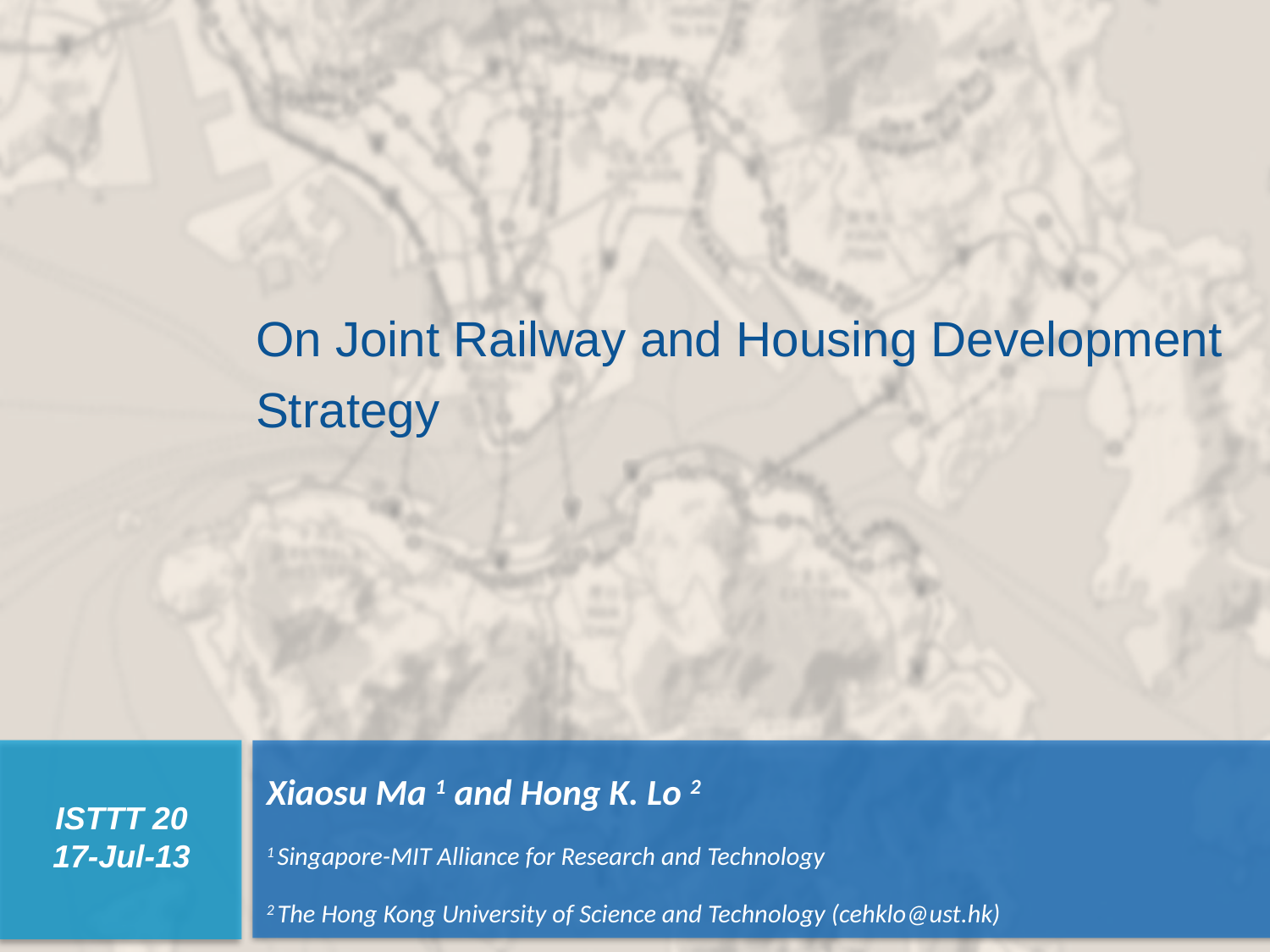

# On Joint Railway and Housing Development Strategy
ISTTT 20
17-Jul-13
Xiaosu Ma 1 and Hong K. Lo 2
1 Singapore-MIT Alliance for Research and Technology
2 The Hong Kong University of Science and Technology (cehklo@ust.hk)